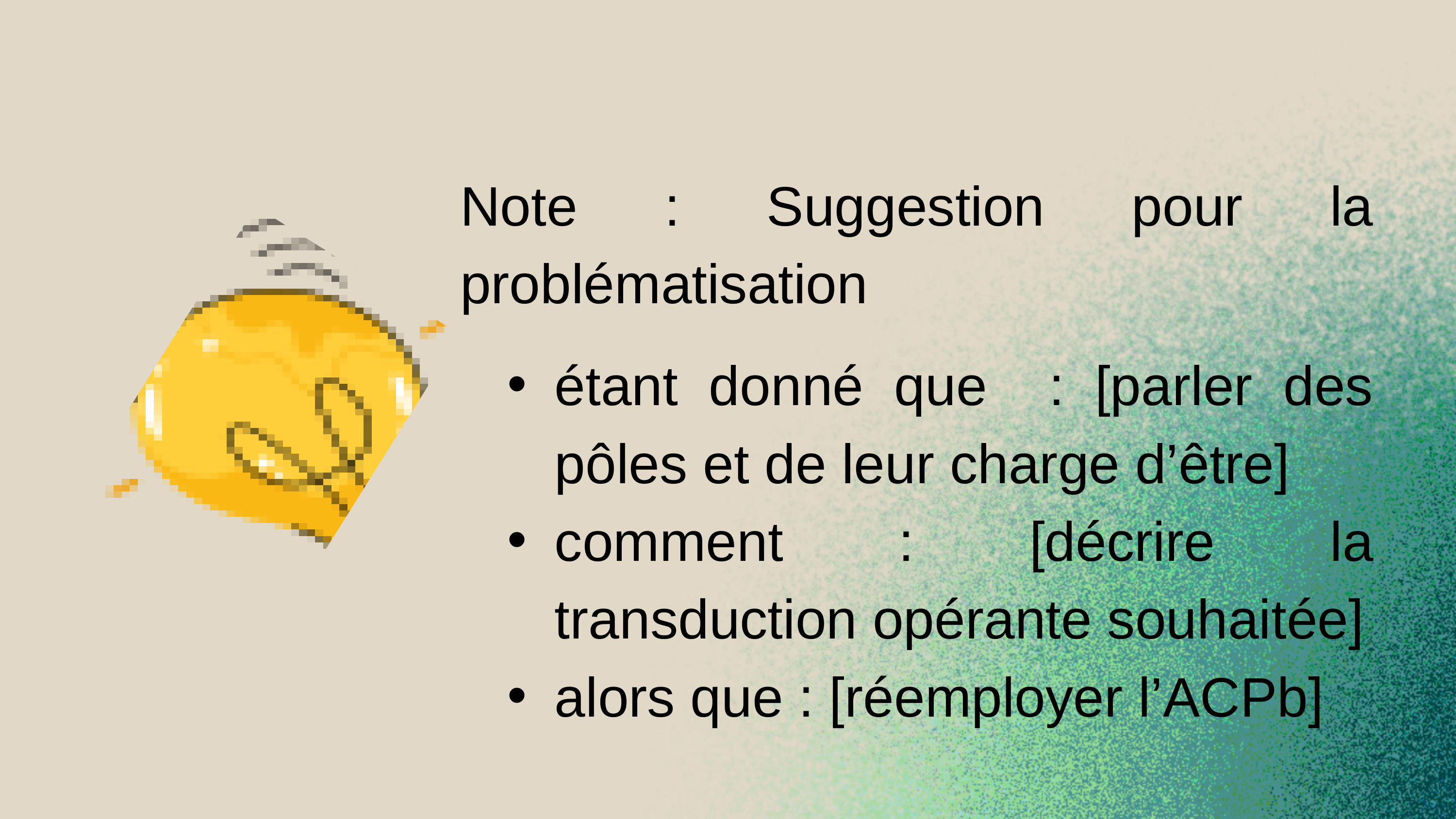

Note : Suggestion pour la problématisation

étant donné que  : [parler des pôles et de leur charge d’être]
comment : [décrire la transduction opérante souhaitée]
alors que : [réemployer l’ACPb]